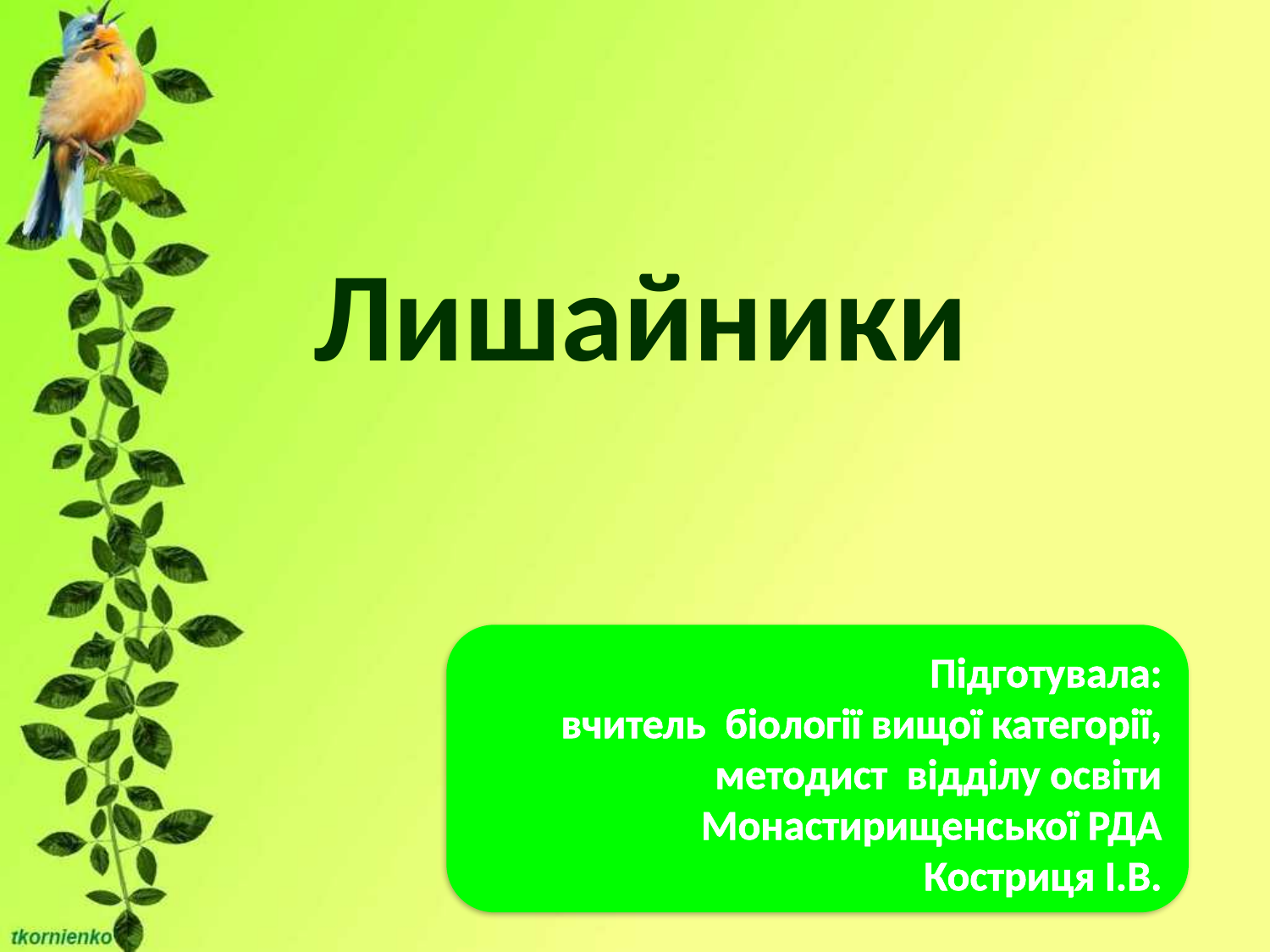

Лишайники
Підготувала:
вчитель  біології вищої категорії, методист  відділу освіти Монастирищенської РДА
Костриця І.В.